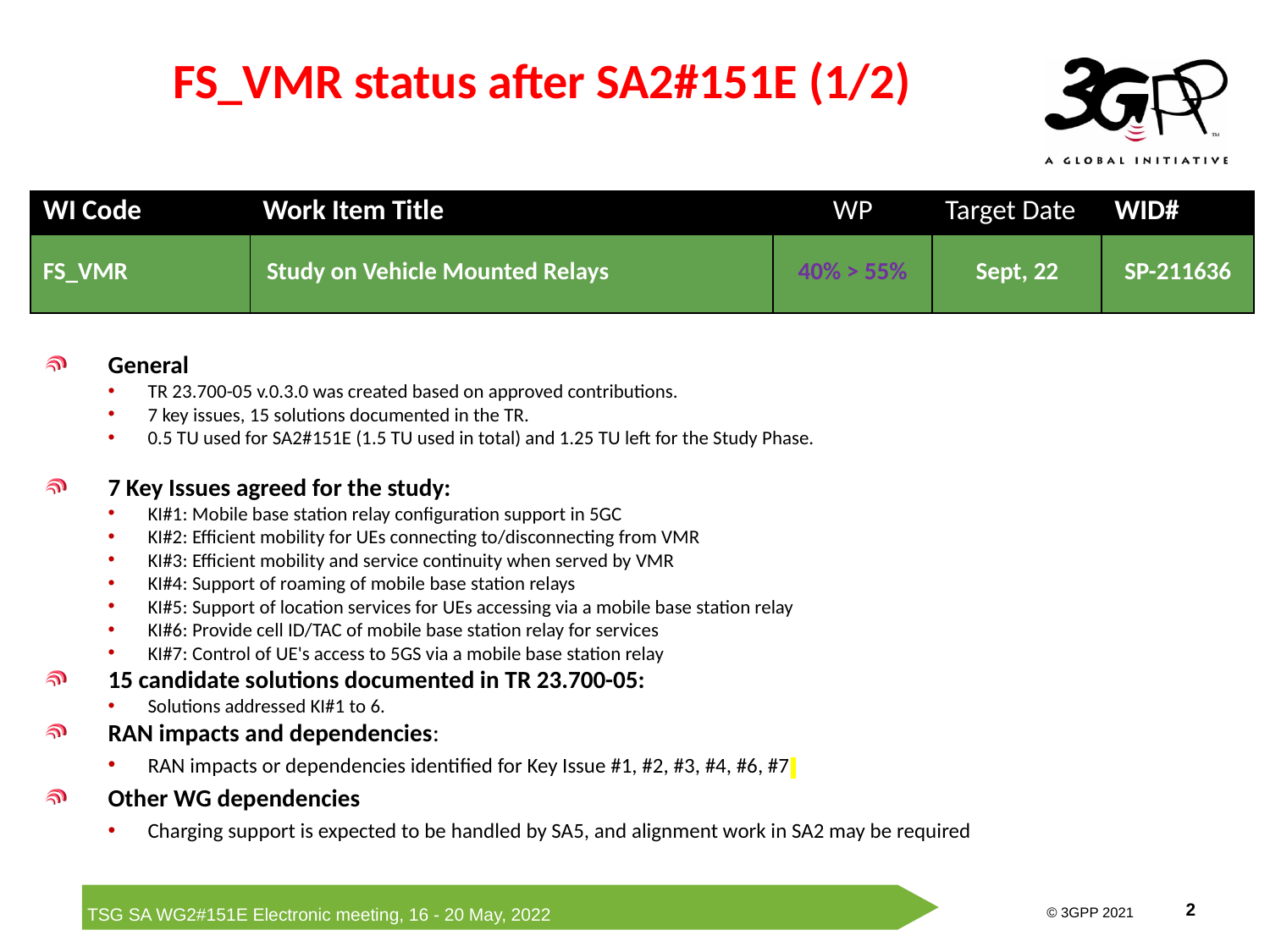

# FS_VMR status after SA2#151E (1/2)
| WI Code | Work Item Title | WP | Target Date | WID# |
| --- | --- | --- | --- | --- |
| FS\_VMR | Study on Vehicle Mounted Relays | 40% > 55% | Sept, 22 | SP-211636 |
General
TR 23.700-05 v.0.3.0 was created based on approved contributions.
7 key issues, 15 solutions documented in the TR.
0.5 TU used for SA2#151E (1.5 TU used in total) and 1.25 TU left for the Study Phase.

7 Key Issues agreed for the study:
KI#1: Mobile base station relay configuration support in 5GC
KI#2: Efficient mobility for UEs connecting to/disconnecting from VMR
KI#3: Efficient mobility and service continuity when served by VMR
KI#4: Support of roaming of mobile base station relays
KI#5: Support of location services for UEs accessing via a mobile base station relay
KI#6: Provide cell ID/TAC of mobile base station relay for services
KI#7: Control of UE's access to 5GS via a mobile base station relay
15 candidate solutions documented in TR 23.700-05:
Solutions addressed KI#1 to 6.
RAN impacts and dependencies:
RAN impacts or dependencies identified for Key Issue #1, #2, #3, #4, #6, #7
Other WG dependencies
Charging support is expected to be handled by SA5, and alignment work in SA2 may be required